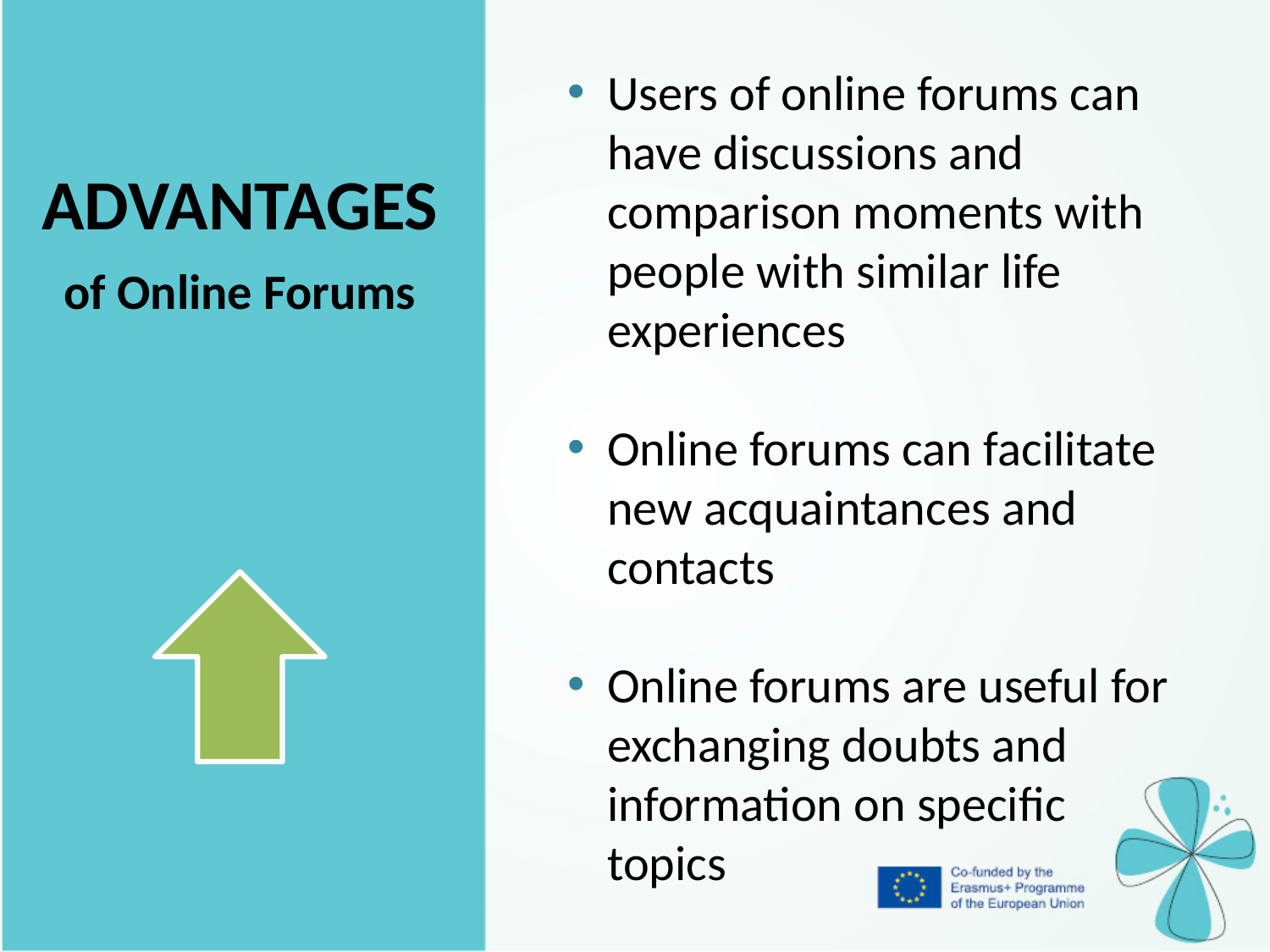

Users of online forums can have discussions and comparison moments with people with similar life experiences

Online forums can facilitate new acquaintances and contacts

Online forums are useful for exchanging doubts and information on specific
topics

| ADVANTAGES of Online Forums |
| --- |